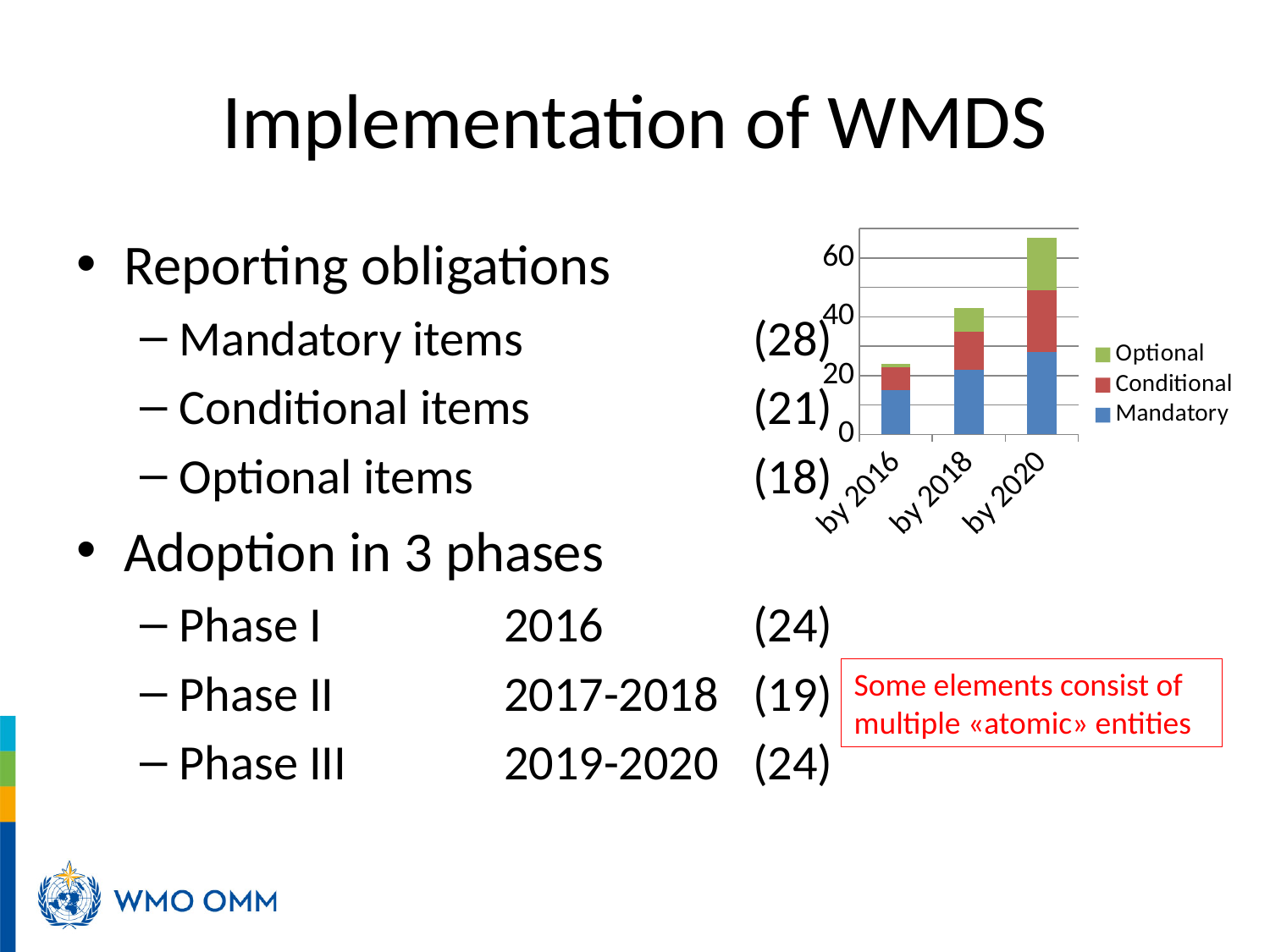

# Implementation of WMDS
Reporting obligations
Mandatory items 	(28)
Conditional items 	(21)
Optional items 	(18)
Adoption in 3 phases
Phase I	2016	(24)
Phase II	2017-2018	(19)
Phase III	2019-2020	(24)

### Chart

| Category | Mandatory | Conditional | Optional |
|---|---|---|---|
| by 2016 | 15.0 | 8.0 | 1.0 |
| by 2018 | 22.0 | 13.0 | 8.0 |
| by 2020 | 28.0 | 21.0 | 18.0 |
Some elements consist of multiple «atomic» entities